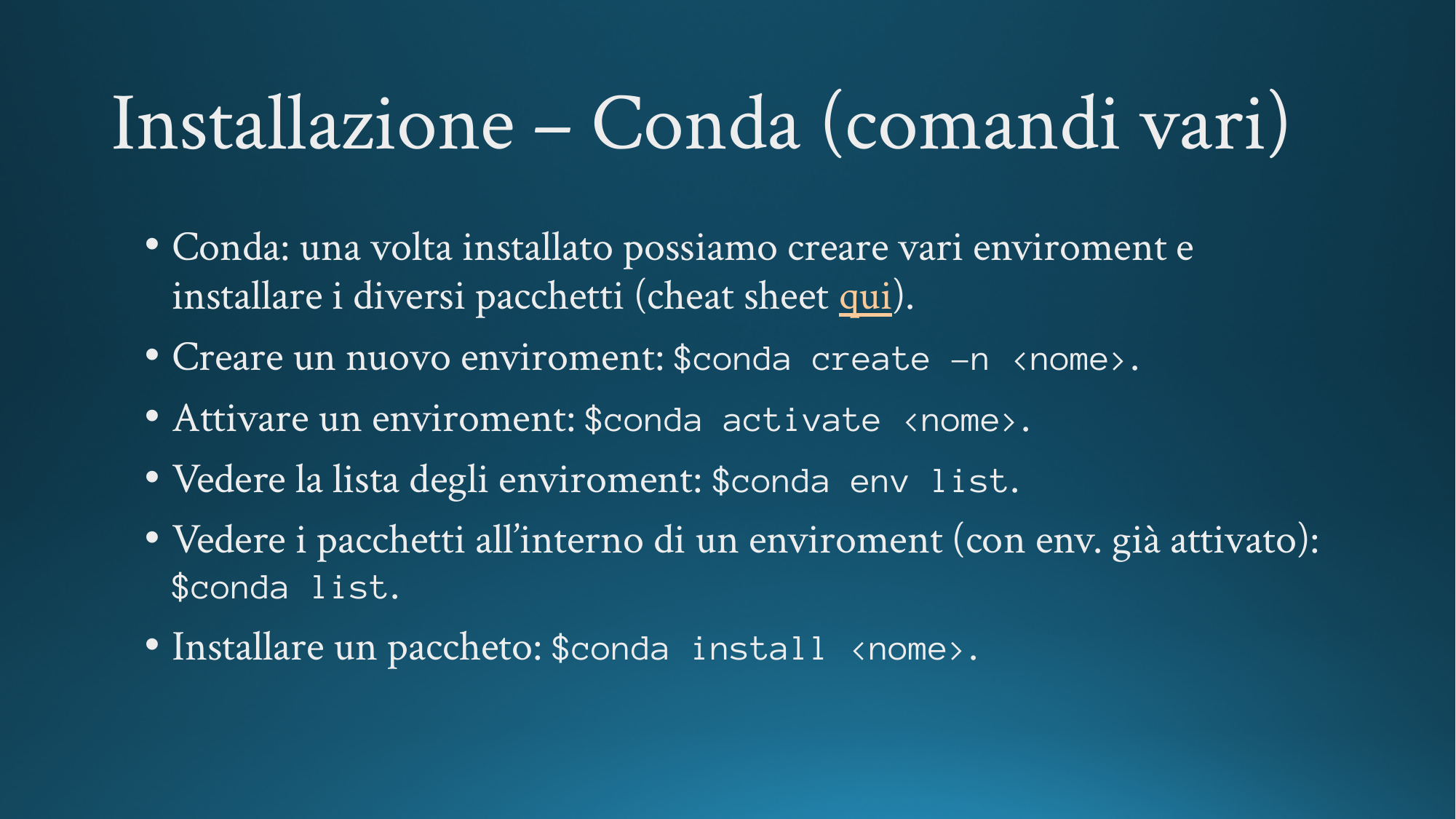

# Installazione – Conda (comandi vari)
Conda: una volta installato possiamo creare vari enviroment e installare i diversi pacchetti (cheat sheet qui).
Creare un nuovo enviroment: $conda create –n <nome>.
Attivare un enviroment: $conda activate <nome>.
Vedere la lista degli enviroment: $conda env list.
Vedere i pacchetti all’interno di un enviroment (con env. già attivato): $conda list.
Installare un paccheto: $conda install <nome>.